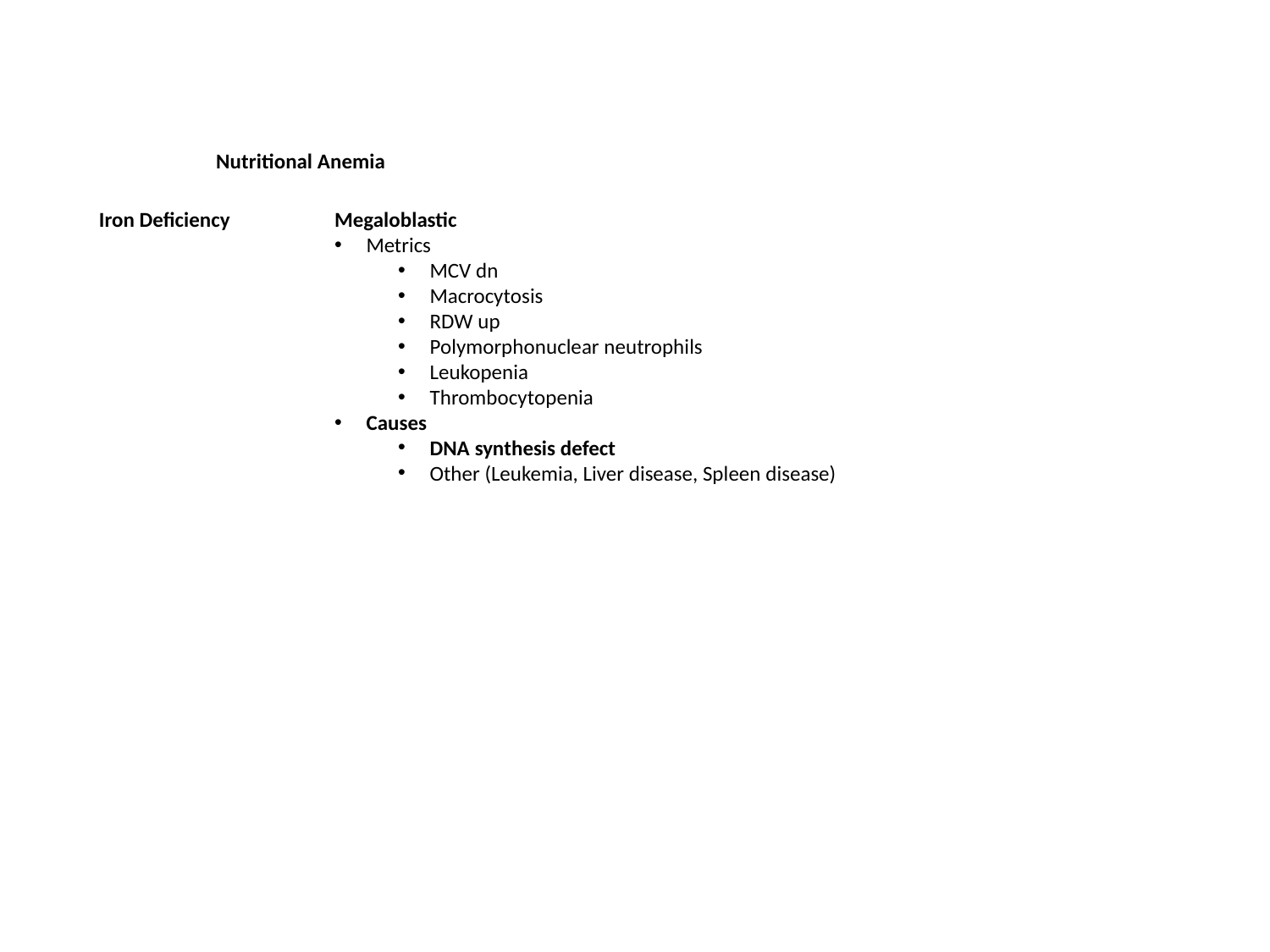

Nutritional Anemia
Iron Deficiency
Megaloblastic
Metrics
MCV dn
Macrocytosis
RDW up
Polymorphonuclear neutrophils
Leukopenia
Thrombocytopenia
Causes
DNA synthesis defect
Other (Leukemia, Liver disease, Spleen disease)